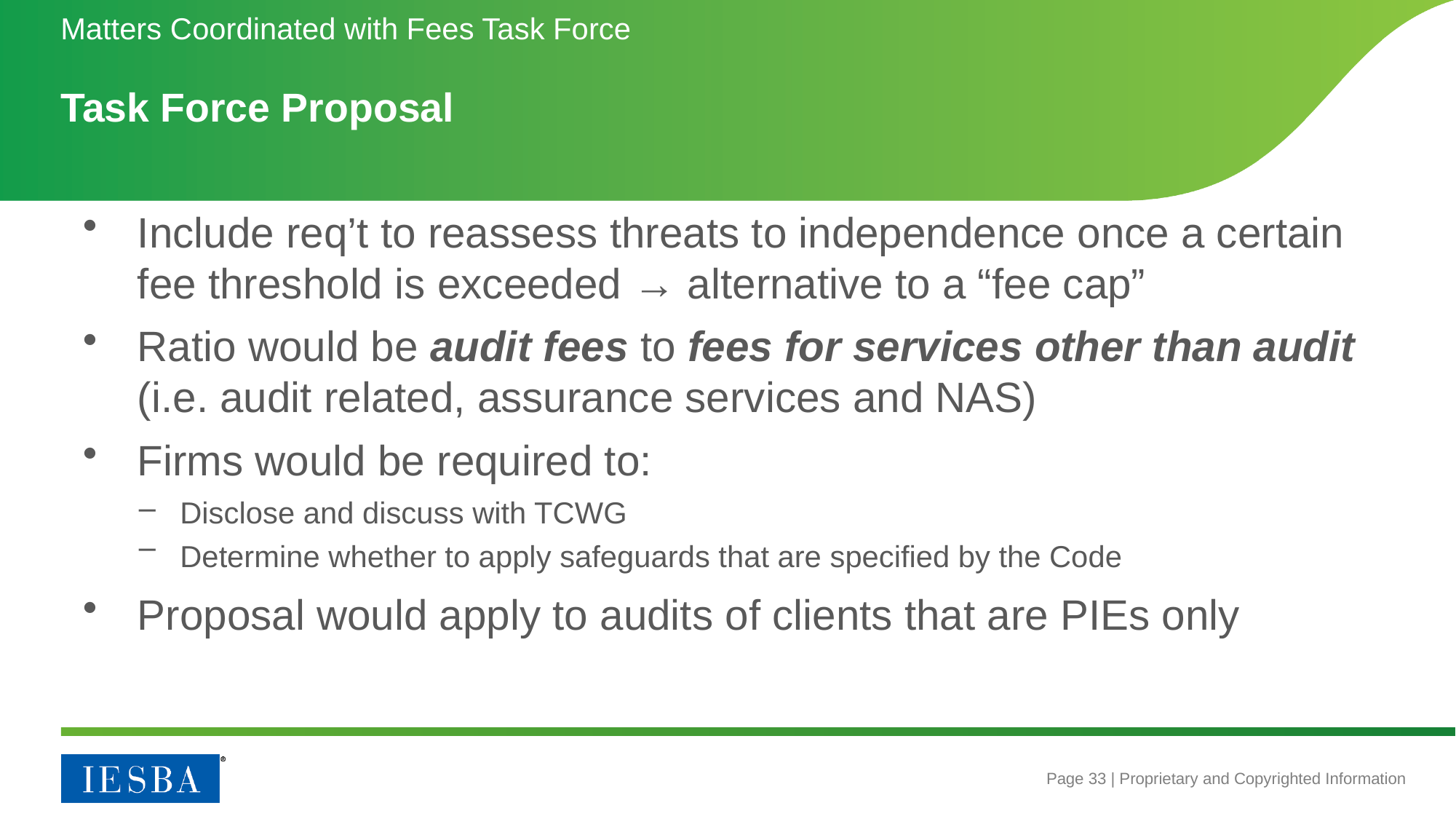

Matters Coordinated with Fees Task Force
# Task Force Proposal
Include req’t to reassess threats to independence once a certain fee threshold is exceeded → alternative to a “fee cap”
Ratio would be audit fees to fees for services other than audit (i.e. audit related, assurance services and NAS)
Firms would be required to:
Disclose and discuss with TCWG
Determine whether to apply safeguards that are specified by the Code
Proposal would apply to audits of clients that are PIEs only